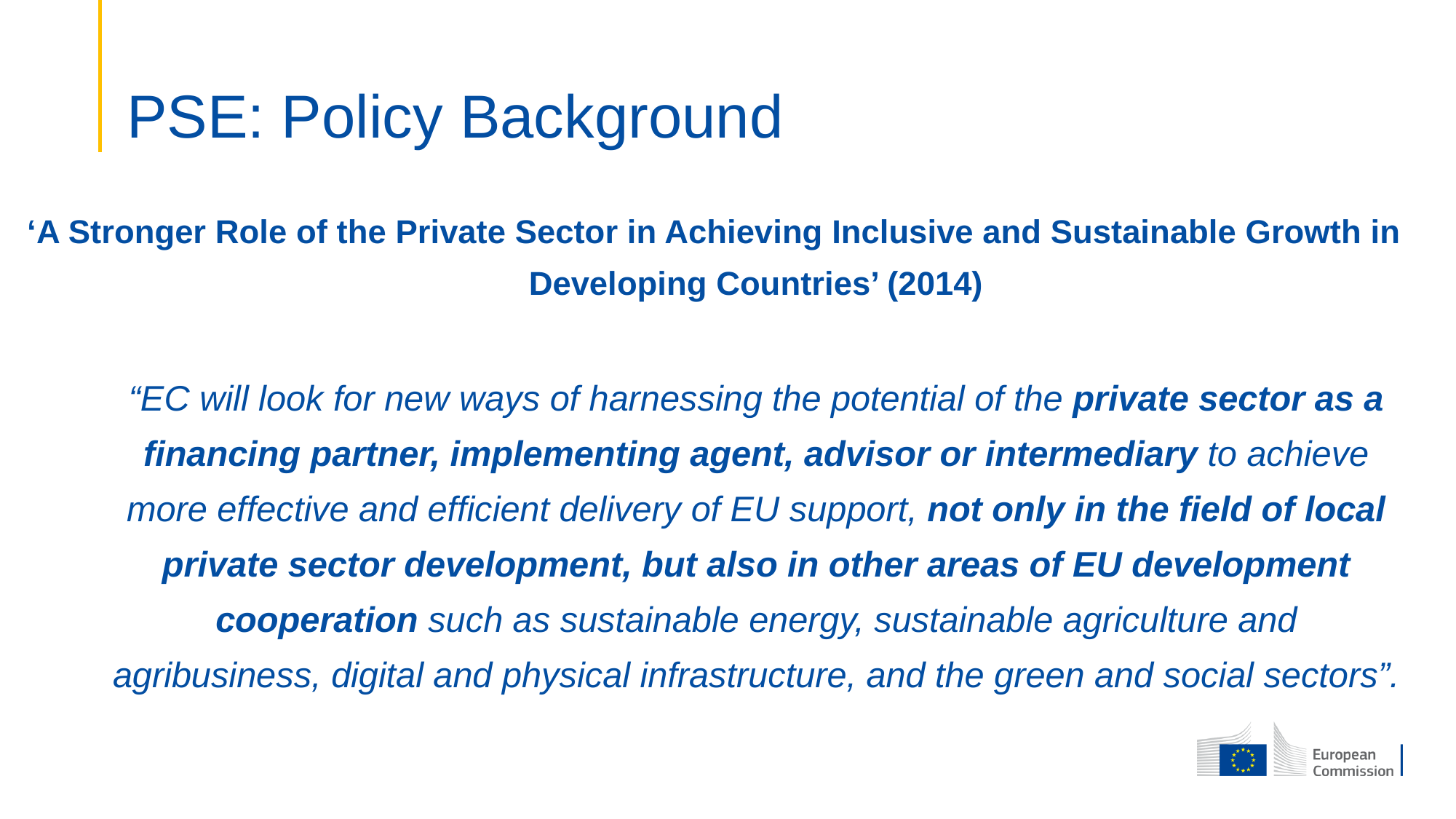

# PSE: Policy Background
‘A Stronger Role of the Private Sector in Achieving Inclusive and Sustainable Growth in Developing Countries’ (2014)
“EC will look for new ways of harnessing the potential of the private sector as a financing partner, implementing agent, advisor or intermediary to achieve more effective and efficient delivery of EU support, not only in the field of local private sector development, but also in other areas of EU development cooperation such as sustainable energy, sustainable agriculture and agribusiness, digital and physical infrastructure, and the green and social sectors”.